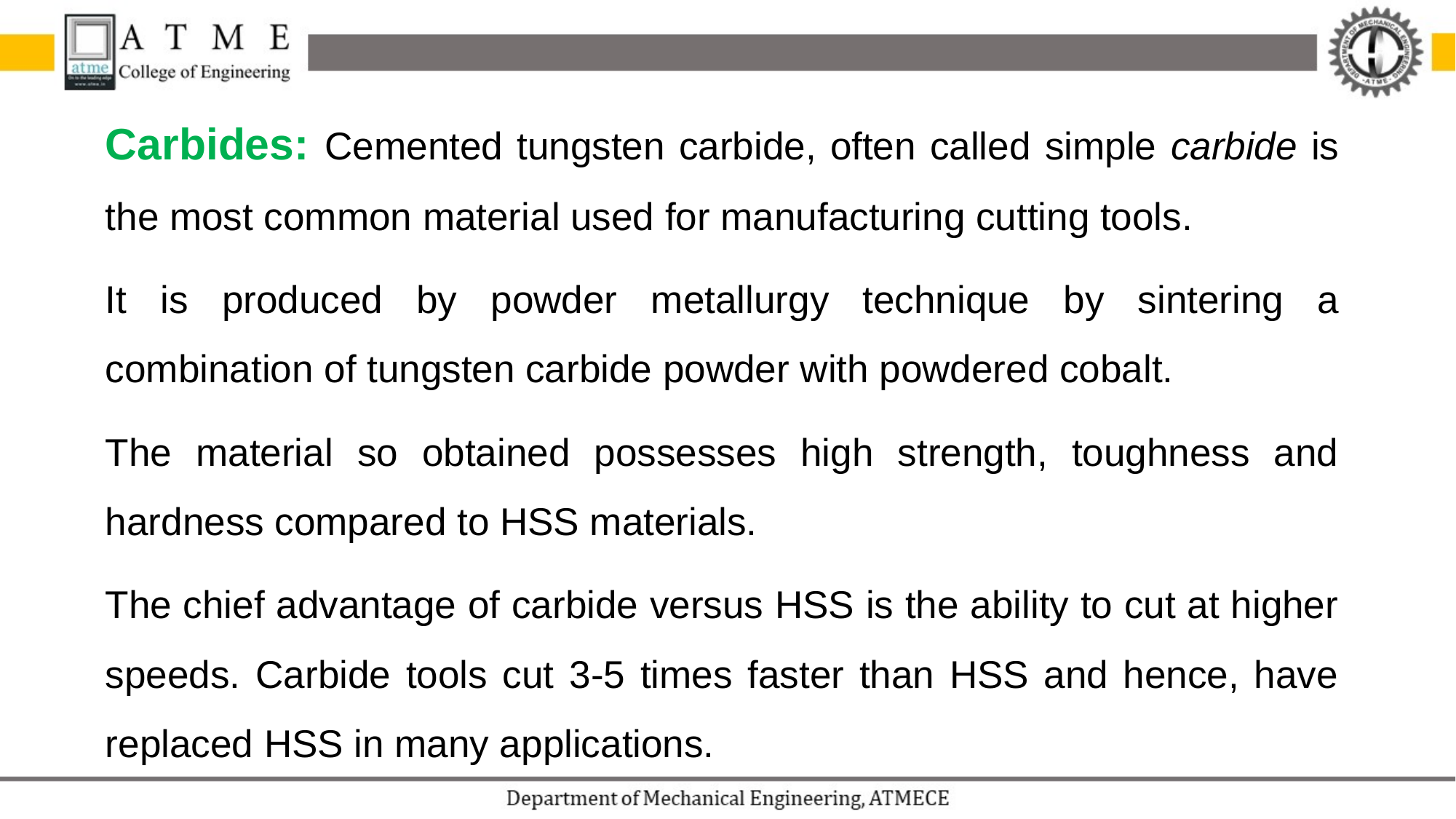

Carbides: Cemented tungsten carbide, often called simple carbide is the most common material used for manufacturing cutting tools.
It is produced by powder metallurgy technique by sintering a combination of tungsten carbide powder with powdered cobalt.
The material so obtained possesses high strength, toughness and hardness compared to HSS materials.
The chief advantage of carbide versus HSS is the ability to cut at higher speeds. Carbide tools cut 3-5 times faster than HSS and hence, have replaced HSS in many applications.